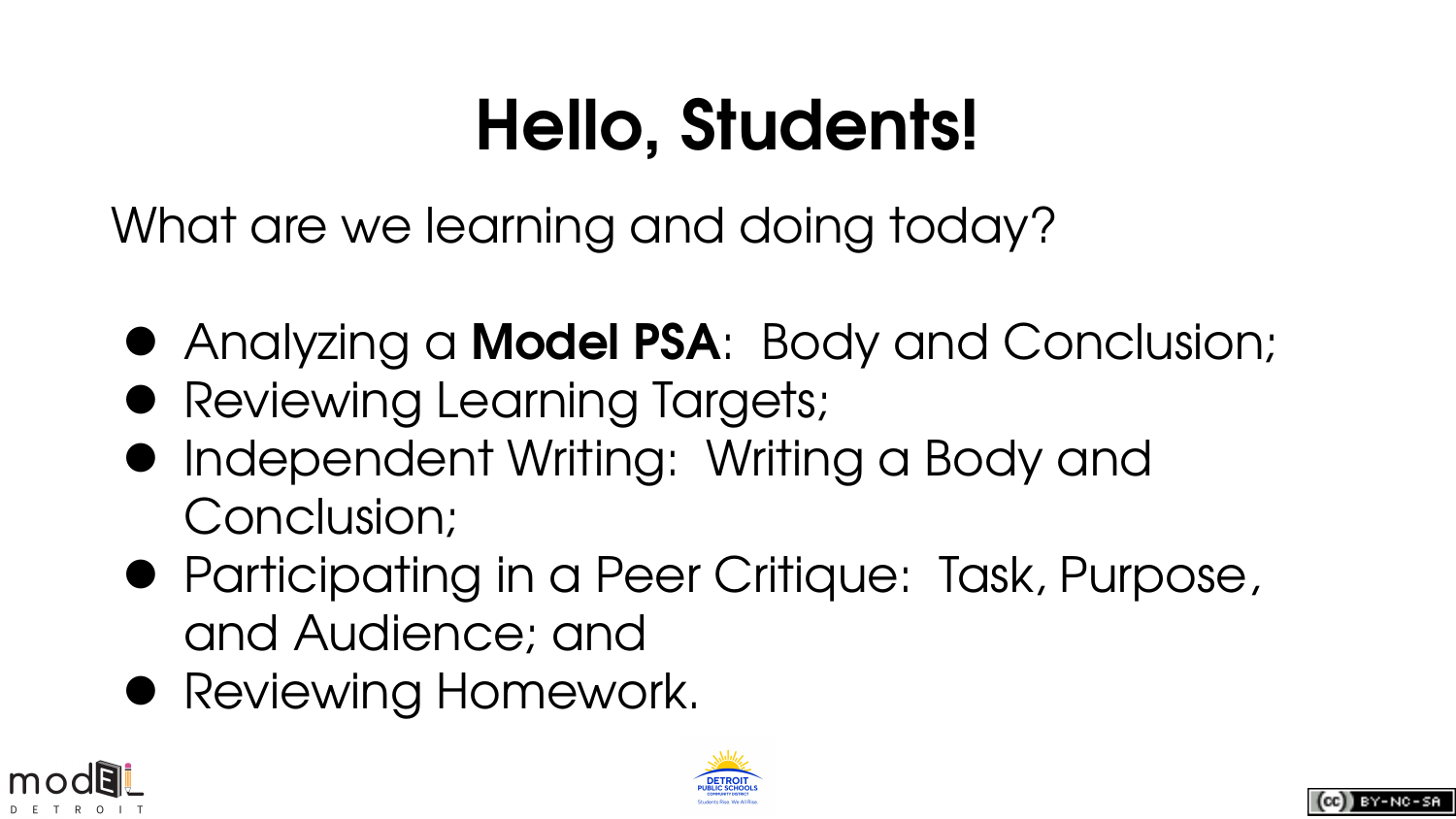

# Hello, Students!
What are we learning and doing today?

Analyzing a Model PSA:  Body and Conclusion;
Reviewing Learning Targets;
Independent Writing:  Writing a Body and Conclusion;
Participating in a Peer Critique:  Task, Purpose, and Audience; and
Reviewing Homework.